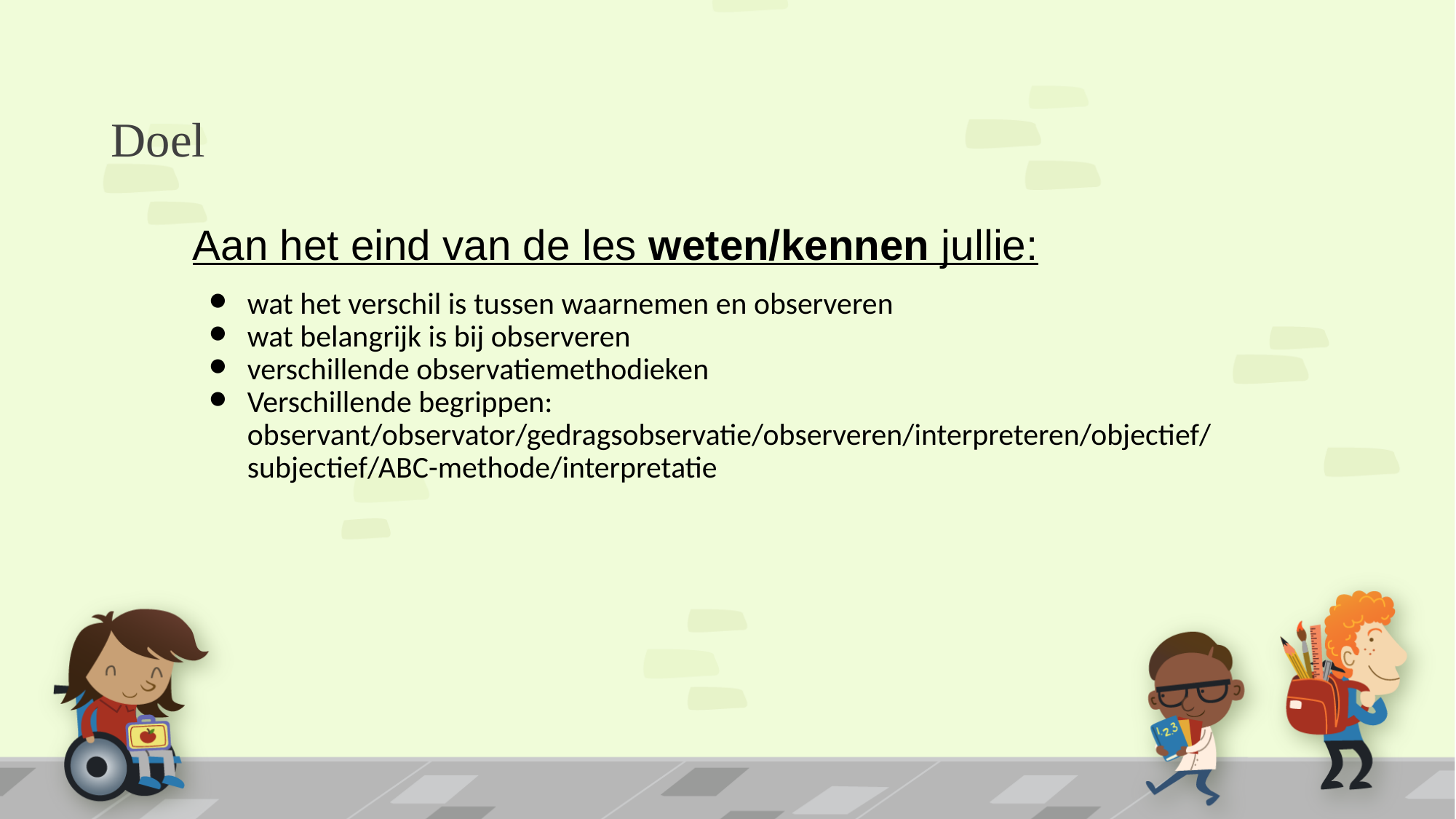

# Doel
Aan het eind van de les weten/kennen jullie:
wat het verschil is tussen waarnemen en observeren
wat belangrijk is bij observeren
verschillende observatiemethodieken
Verschillende begrippen: observant/observator/gedragsobservatie/observeren/interpreteren/objectief/subjectief/ABC-methode/interpretatie